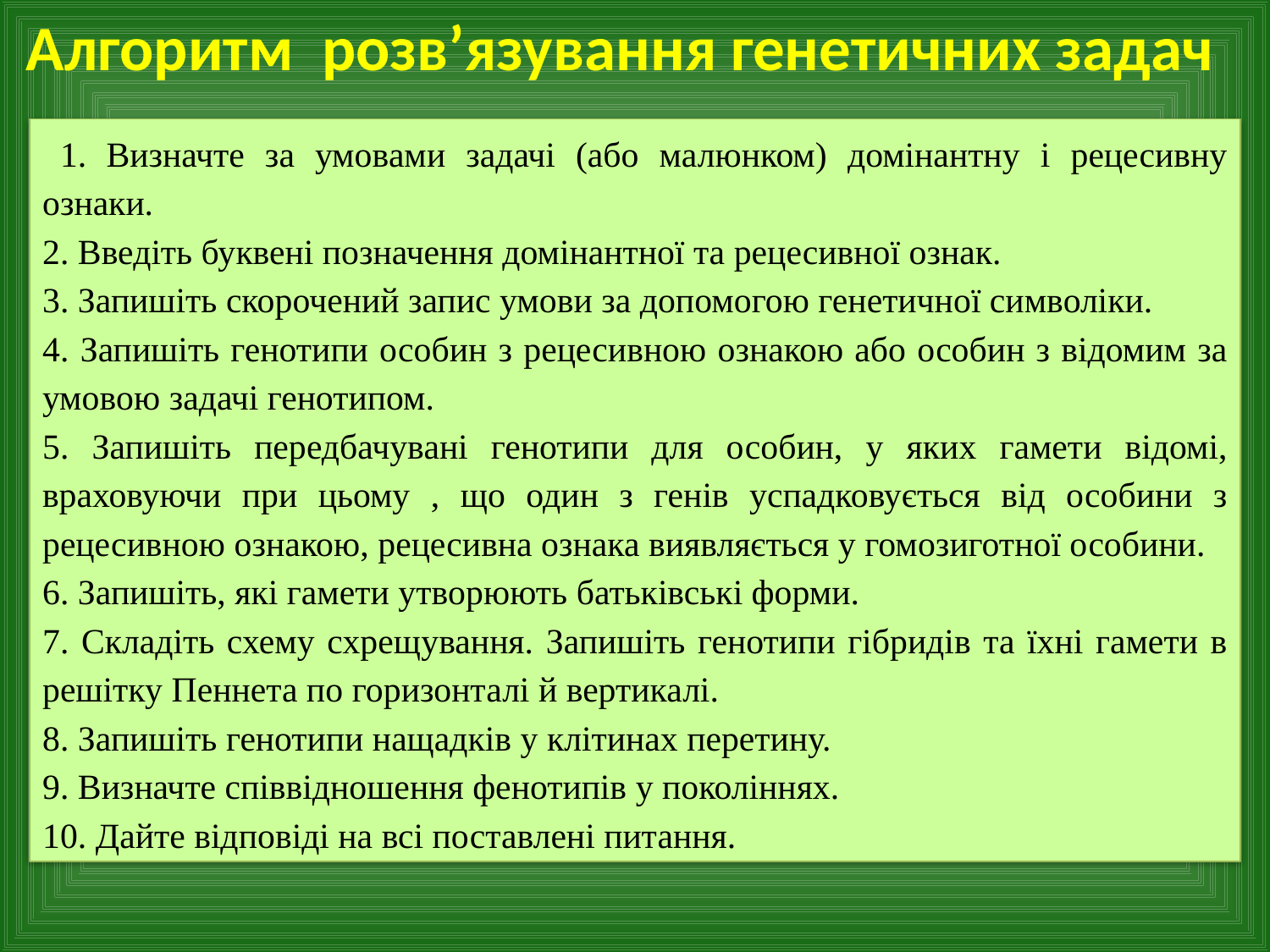

Алгоритм  розв’язування генетичних задач
 1. Визначте за умовами задачі (або малюнком) домінантну і рецесивну ознаки.
2. Введіть буквені позначення домінантної та рецесивної ознак.
3. Запишіть скорочений запис умови за допомогою генетичної символіки.
4. Запишіть генотипи особин з рецесивною ознакою або особин з відомим за умовою задачі генотипом.
5. Запишіть передбачувані генотипи для особин, у яких гамети відомі, враховуючи при цьому , що один з генів успадковується від особини з рецесивною ознакою, рецесивна ознака виявляється у гомозиготної особини.
6. Запишіть, які гамети утворюють батьківські форми.
7. Складіть схему схрещування. Запишіть генотипи гібридів та їхні гамети в решітку Пеннета по горизонталі й вертикалі.
8. Запишіть генотипи нащадків у клітинах перетину.
9. Визначте співвідношення фенотипів у поколіннях.
10. Дайте відповіді на всі поставлені питання.